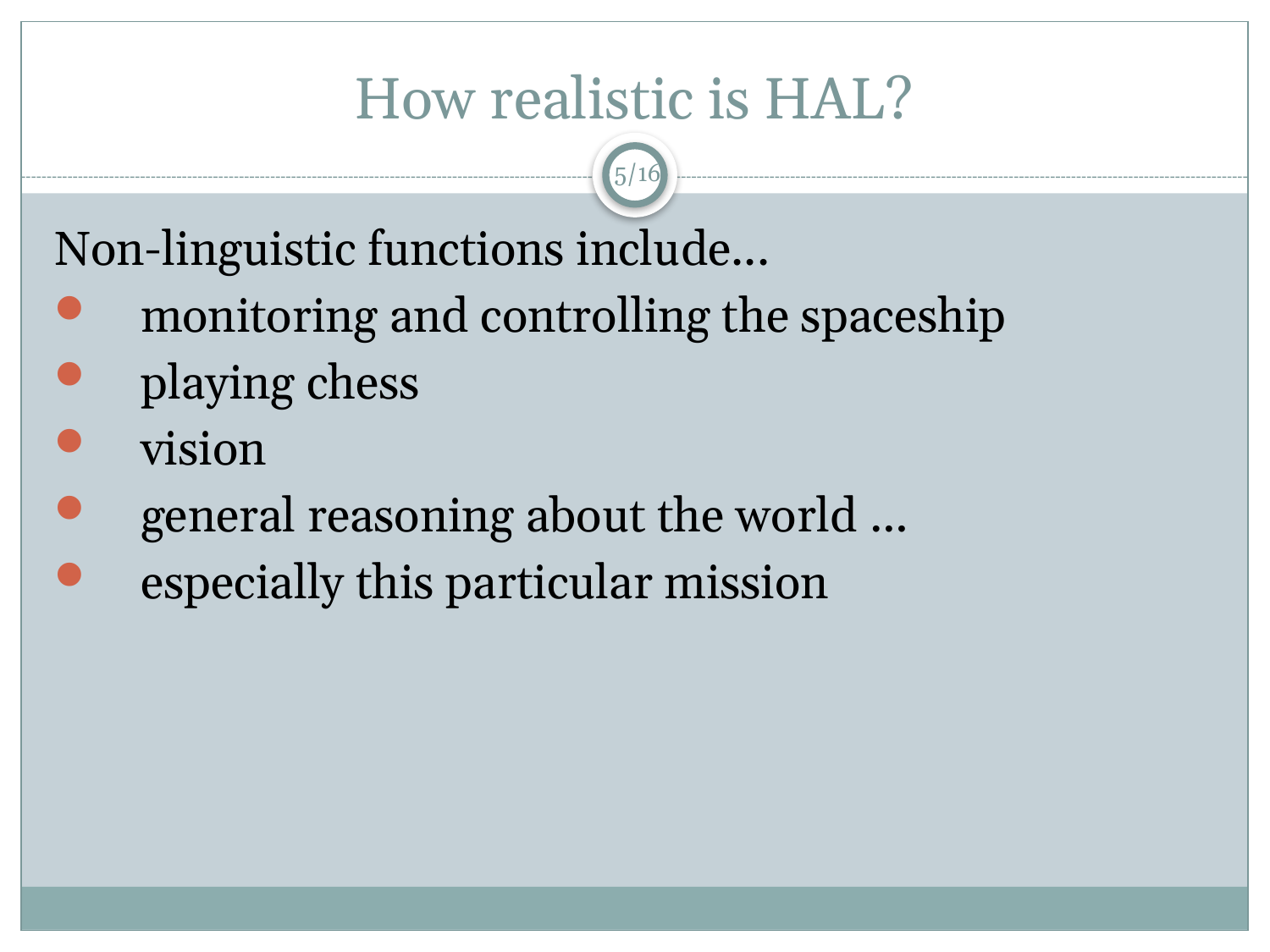

# How realistic is HAL?
5/16
Non-linguistic functions include...
    monitoring and controlling the spaceship
    playing chess
    vision
    general reasoning about the world …
    especially this particular mission